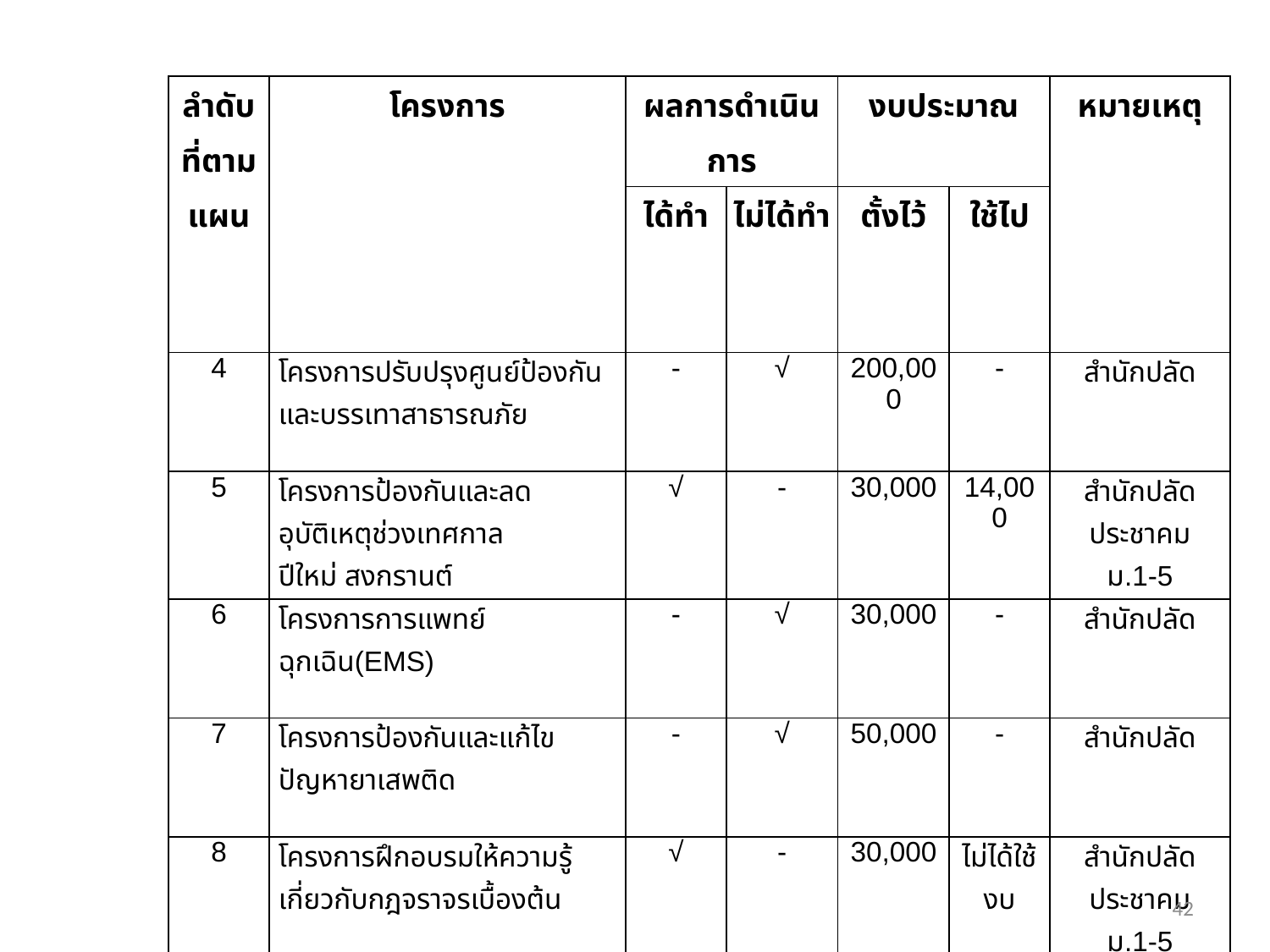

| ลำดับที่ตามแผน | โครงการ | ผลการดำเนินการ |  | งบประมาณ |  | หมายเหตุ |
| --- | --- | --- | --- | --- | --- | --- |
|  |  | ได้ทำ | ไม่ได้ทำ | ตั้งไว้ | ใช้ไป |  |
| 4 | โครงการปรับปรุงศูนย์ป้องกันและบรรเทาสาธารณภัย | - | √ | 200,000 | - | สำนักปลัด |
| 5 | โครงการป้องกันและลดอุบัติเหตุช่วงเทศกาล ปีใหม่ สงกรานต์ | √ | - | 30,000 | 14,000 | สำนักปลัด ประชาคม ม.1-5 |
| 6 | โครงการการแพทย์ฉุกเฉิน(EMS) | - | √ | 30,000 | - | สำนักปลัด |
| 7 | โครงการป้องกันและแก้ไขปัญหายาเสพติด | - | √ | 50,000 | - | สำนักปลัด |
| 8 | โครงการฝึกอบรมให้ความรู้เกี่ยวกับกฎจราจรเบื้องต้น | √ | - | 30,000 | ไม่ได้ใช้งบ | สำนักปลัด ประชาคม ม.1-5 |
42